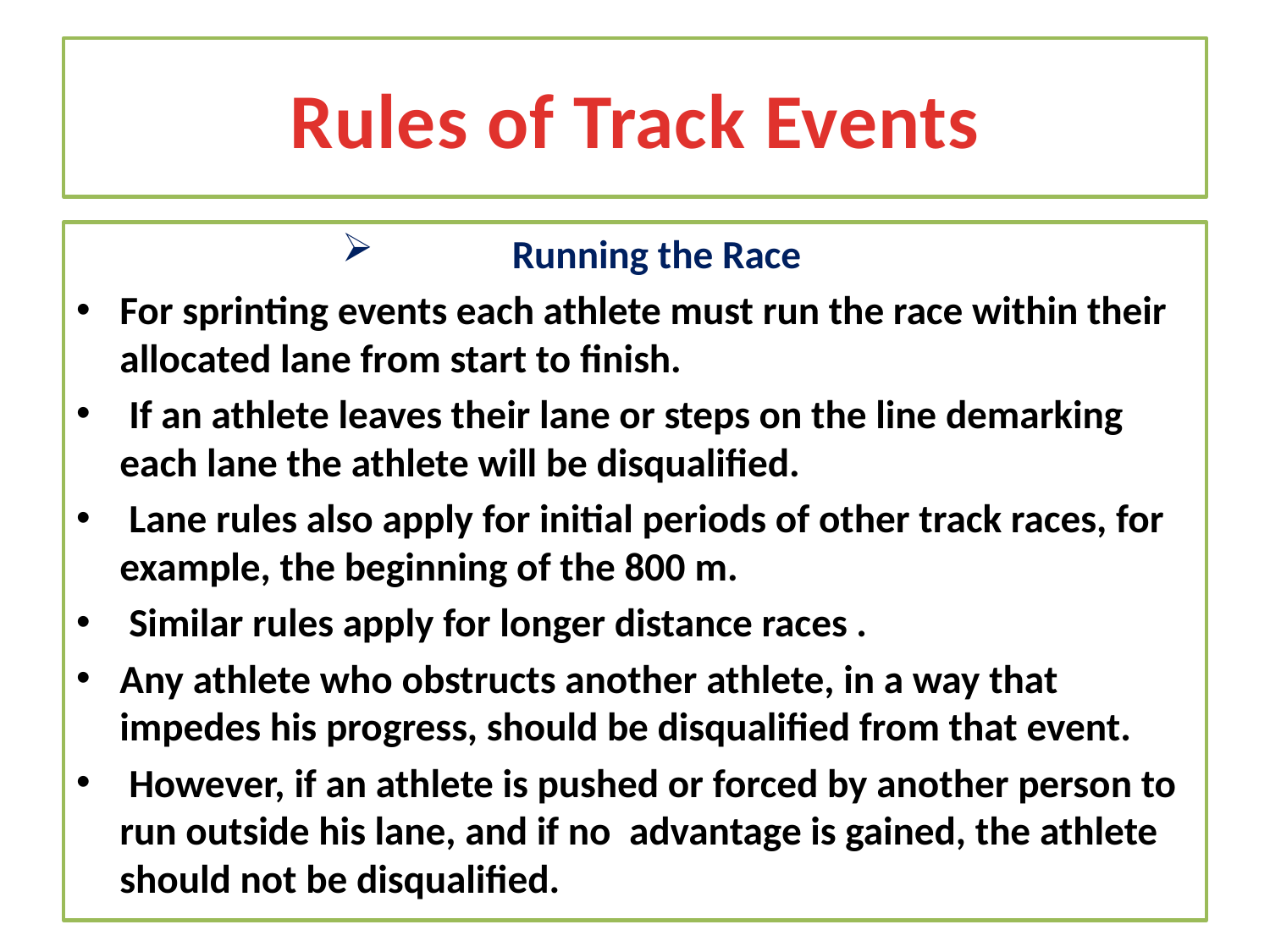

# Rules of Track Events
Running the Race
For sprinting events each athlete must run the race within their allocated lane from start to finish.
 If an athlete leaves their lane or steps on the line demarking each lane the athlete will be disqualified.
 Lane rules also apply for initial periods of other track races, for example, the beginning of the 800 m.
 Similar rules apply for longer distance races .
Any athlete who obstructs another athlete, in a way that impedes his progress, should be disqualified from that event.
 However, if an athlete is pushed or forced by another person to run outside his lane, and if no  advantage is gained, the athlete should not be disqualified.